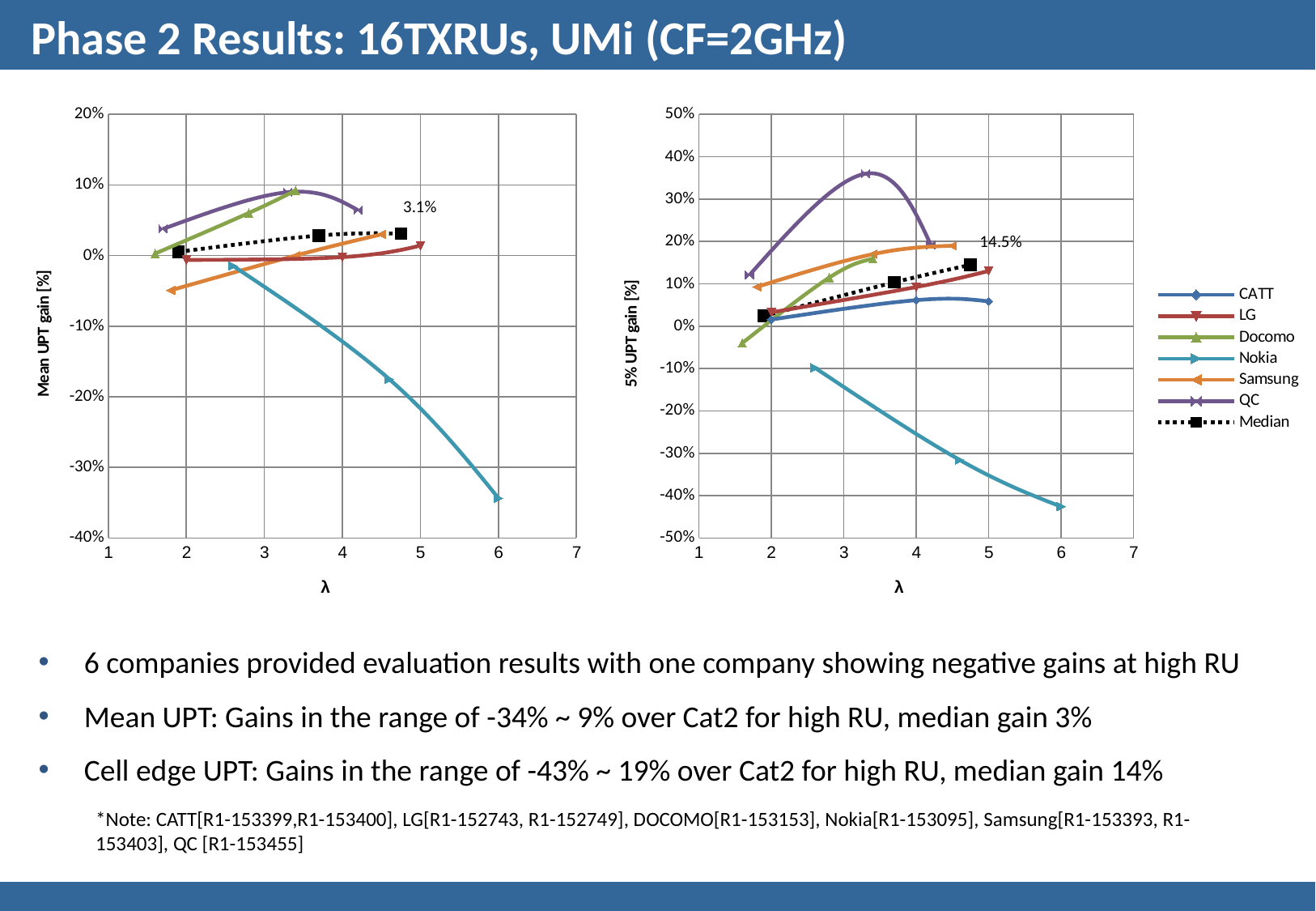

# Phase 2 Results: 16TXRUs, UMi (CF=2GHz)

### Chart

| Category |  |  |  |  |  |  |  |
|---|---|---|---|---|---|---|---|

### Chart

| Category | CATT | LG | Docomo |  |  |  |  |
|---|---|---|---|---|---|---|---|
6 companies provided evaluation results with one company showing negative gains at high RU
Mean UPT: Gains in the range of -34% ~ 9% over Cat2 for high RU, median gain 3%
Cell edge UPT: Gains in the range of -43% ~ 19% over Cat2 for high RU, median gain 14%
*Note: CATT[R1-153399,R1-153400], LG[R1-152743, R1-152749], DOCOMO[R1-153153], Nokia[R1-153095], Samsung[R1-153393, R1-153403], QC [R1-153455]